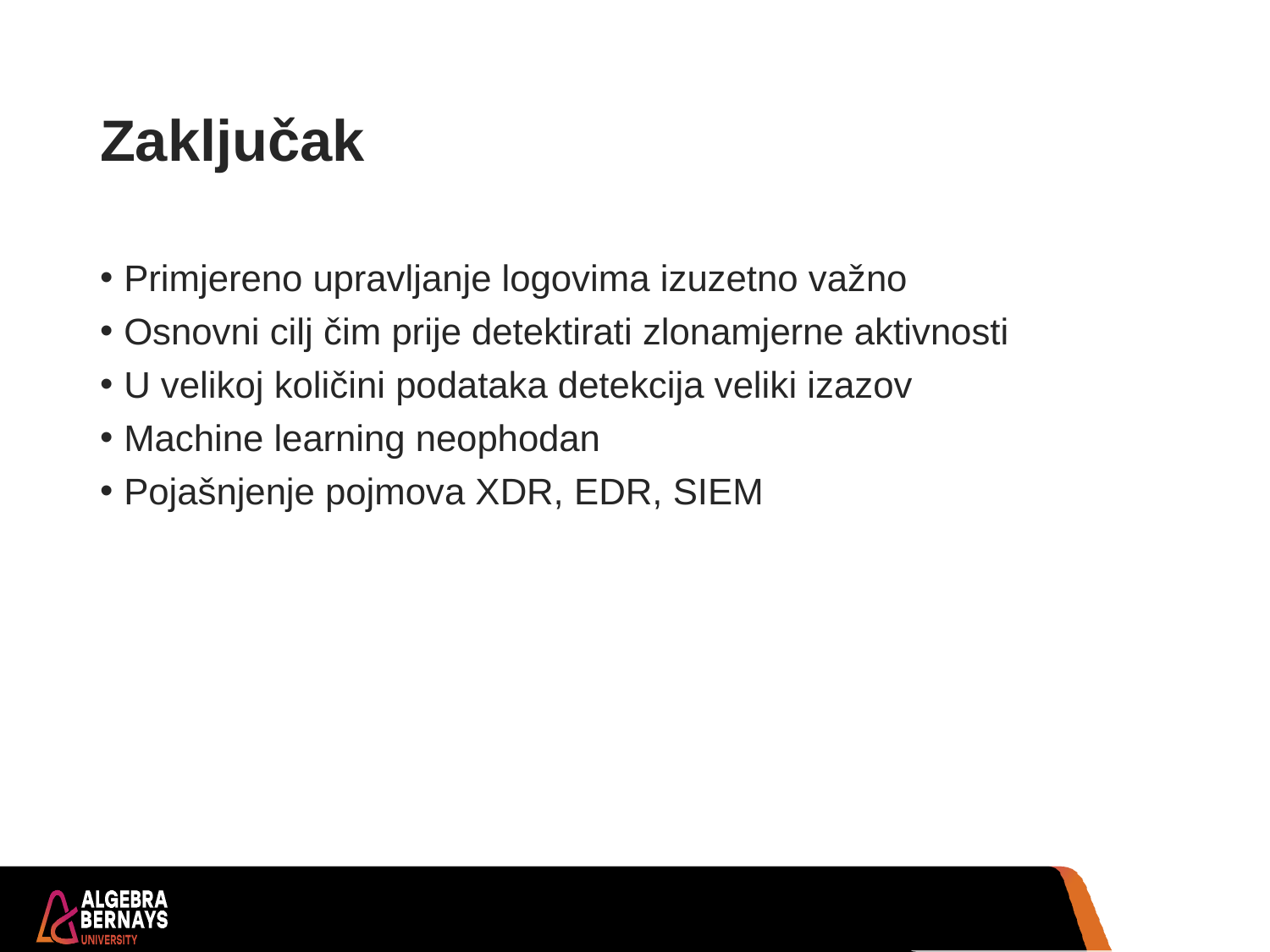

# Zaključak
Primjereno upravljanje logovima izuzetno važno
Osnovni cilj čim prije detektirati zlonamjerne aktivnosti
U velikoj količini podataka detekcija veliki izazov
Machine learning neophodan
Pojašnjenje pojmova XDR, EDR, SIEM